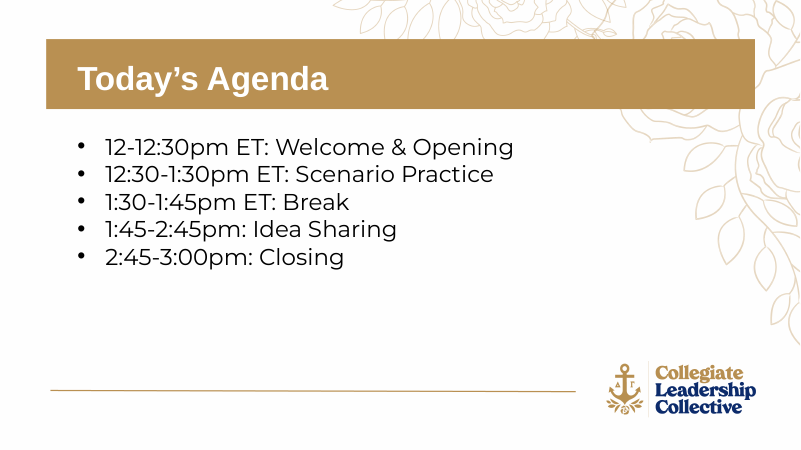

Today’s Agenda
12-12:30pm ET: Welcome & Opening
12:30-1:30pm ET: Scenario Practice
1:30-1:45pm ET: Break
1:45-2:45pm: Idea Sharing
2:45-3:00pm: Closing